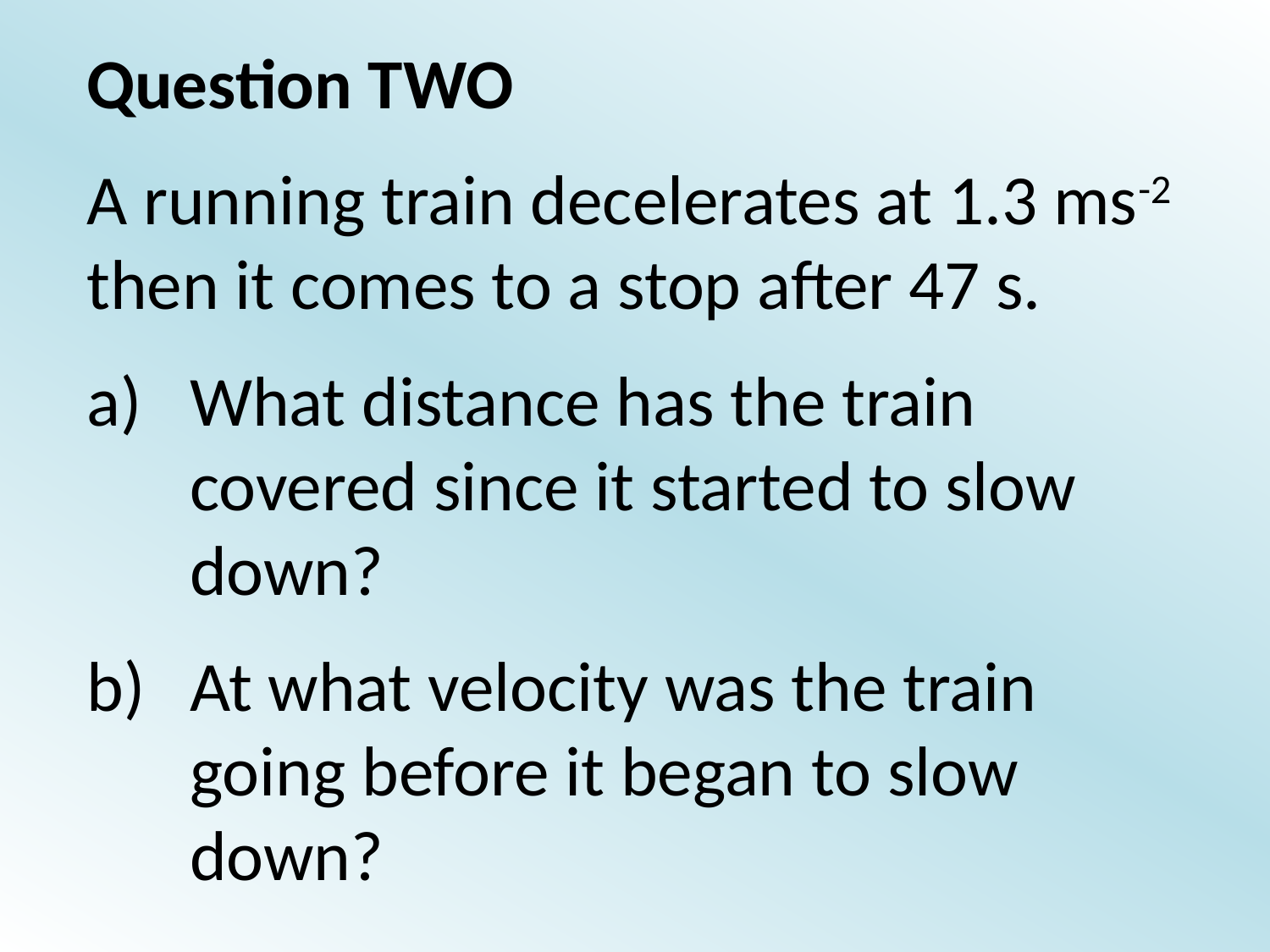

Question TWO
A running train decelerates at 1.3 ms-2 then it comes to a stop after 47 s.
What distance has the train covered since it started to slow down?
At what velocity was the train going before it began to slow down?